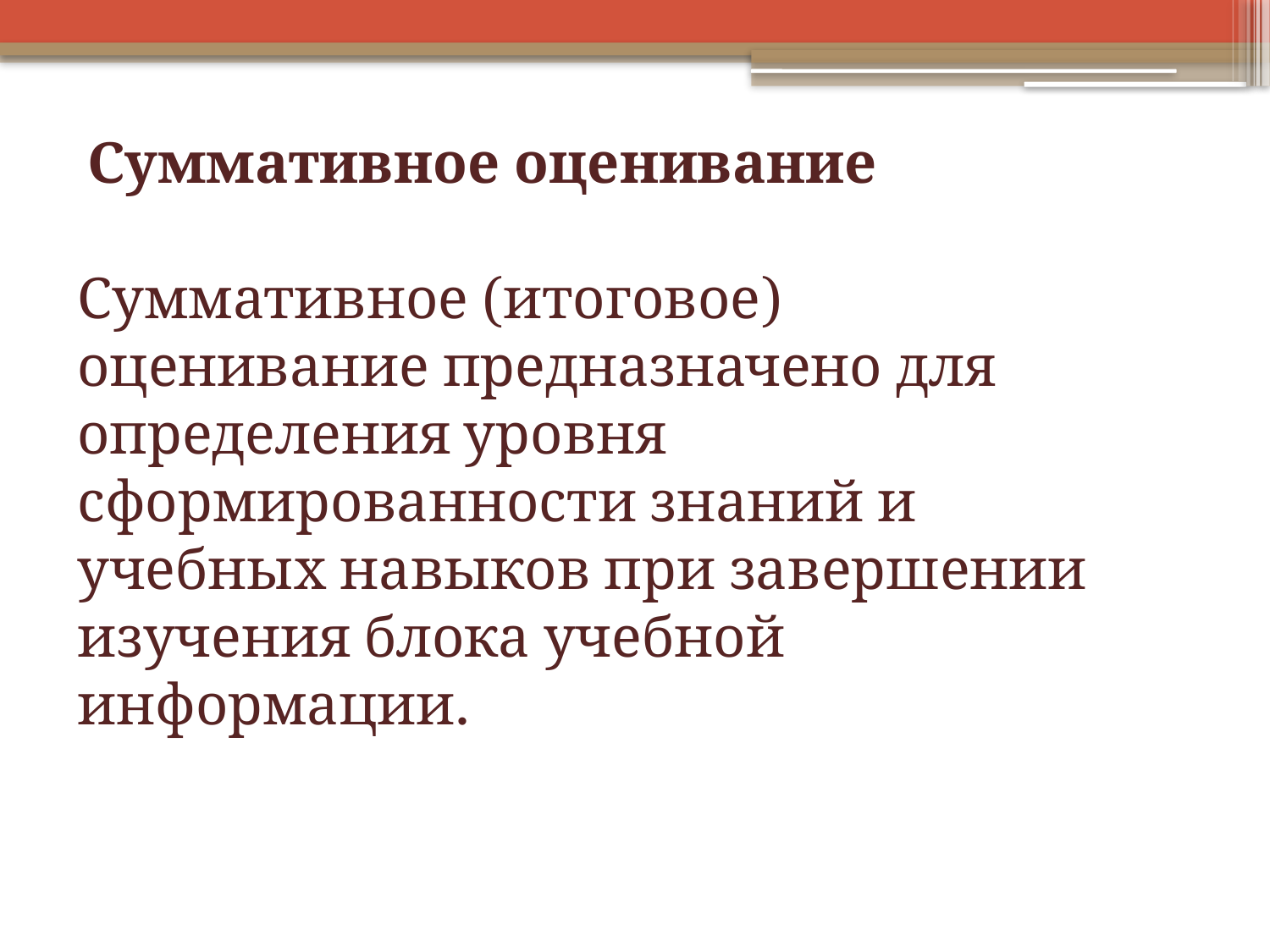

# Суммативное оценивание
Суммативное (итоговое) оценивание предназначено для определения уровня сформированности знаний и учебных навыков при завершении изучения блока учебной информации.